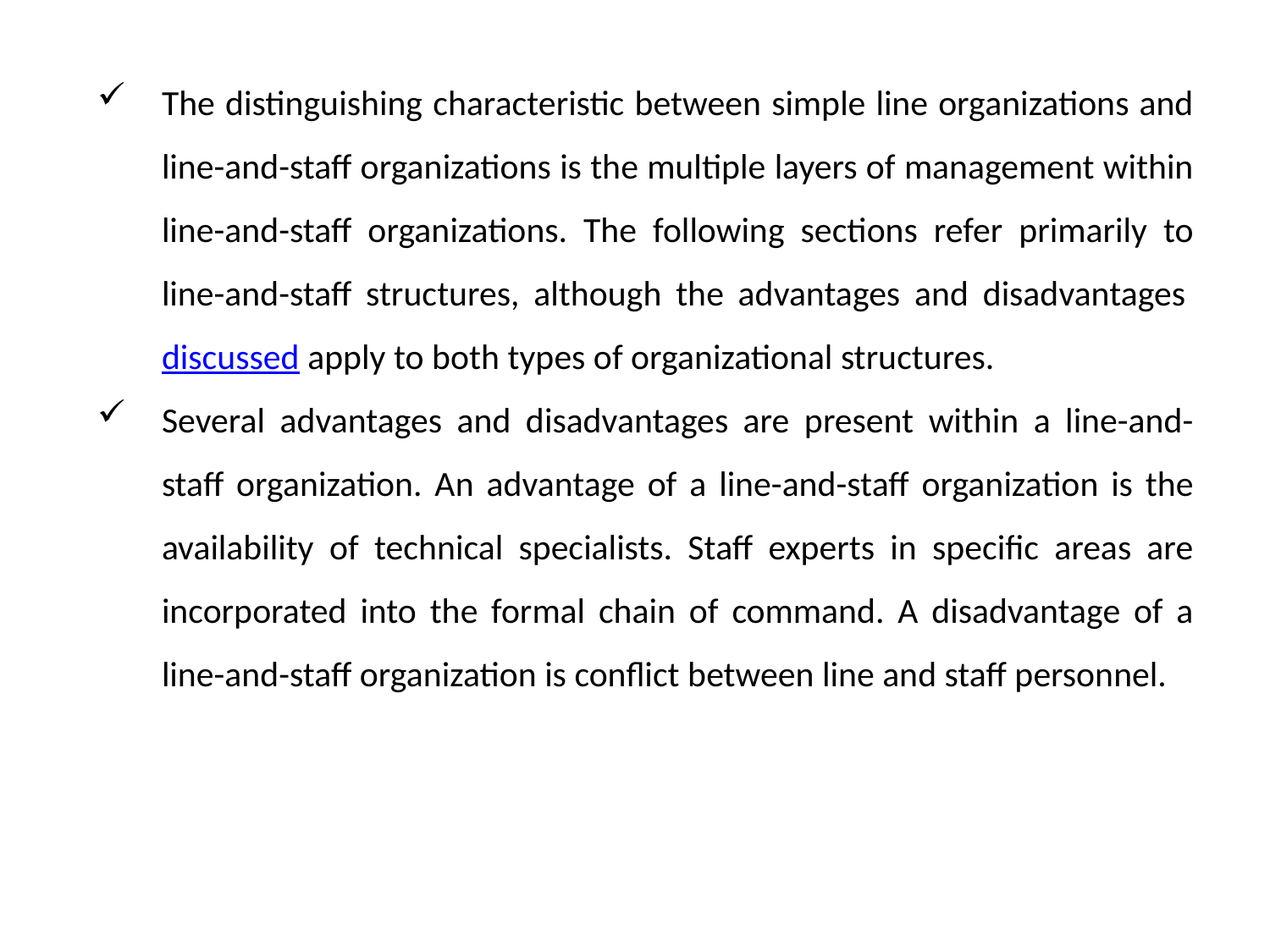

The distinguishing characteristic between simple line organizations and line-and-staff organizations is the multiple layers of management within line-and-staff organizations. The following sections refer primarily to line-and-staff structures, although the advantages and disadvantages discussed apply to both types of organizational structures.
Several advantages and disadvantages are present within a line-and-staff organization. An advantage of a line-and-staff organization is the availability of technical specialists. Staff experts in specific areas are incorporated into the formal chain of command. A disadvantage of a line-and-staff organization is conflict between line and staff personnel.